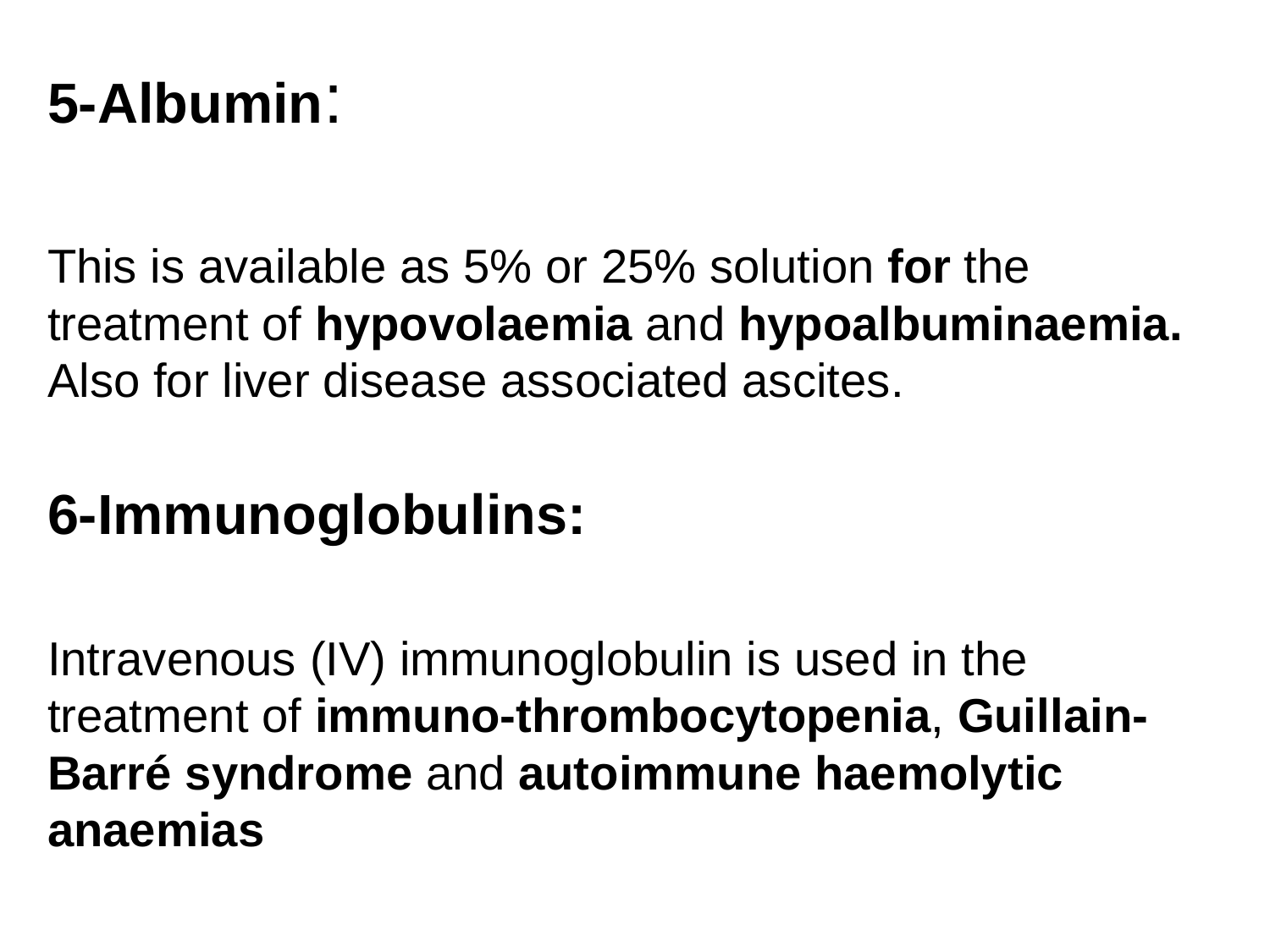

5-Albumin:

This is available as 5% or 25% solution for the treatment of hypovolaemia and hypoalbuminaemia. Also for liver disease associated ascites.

6-Immunoglobulins:

Intravenous (IV) immunoglobulin is used in the treatment of immuno-thrombocytopenia, Guillain-Barré syndrome and autoimmune haemolytic anaemias